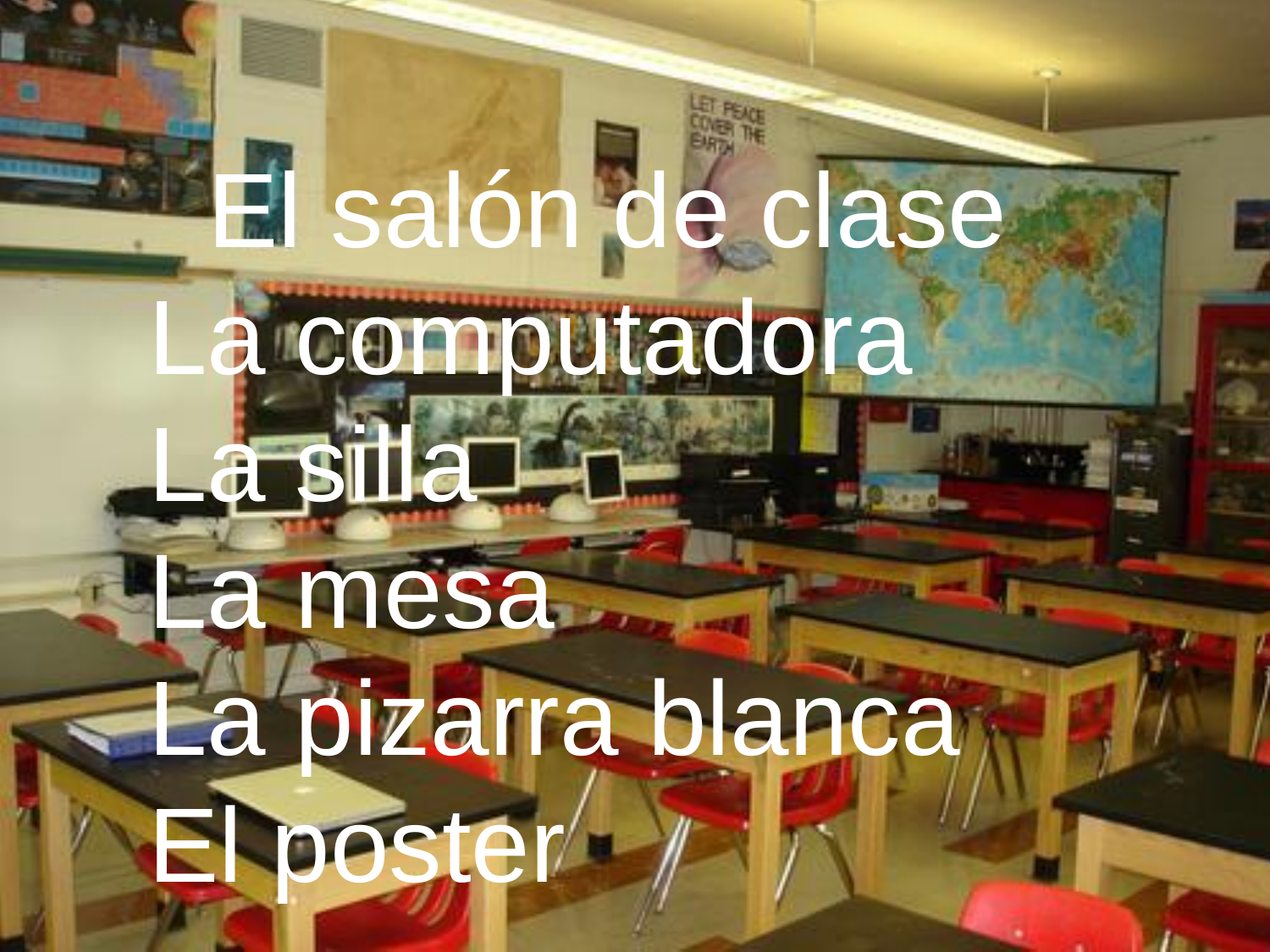

#
  El salón de clase
La computadora
La silla
La mesa
La pizarra blanca
El poster